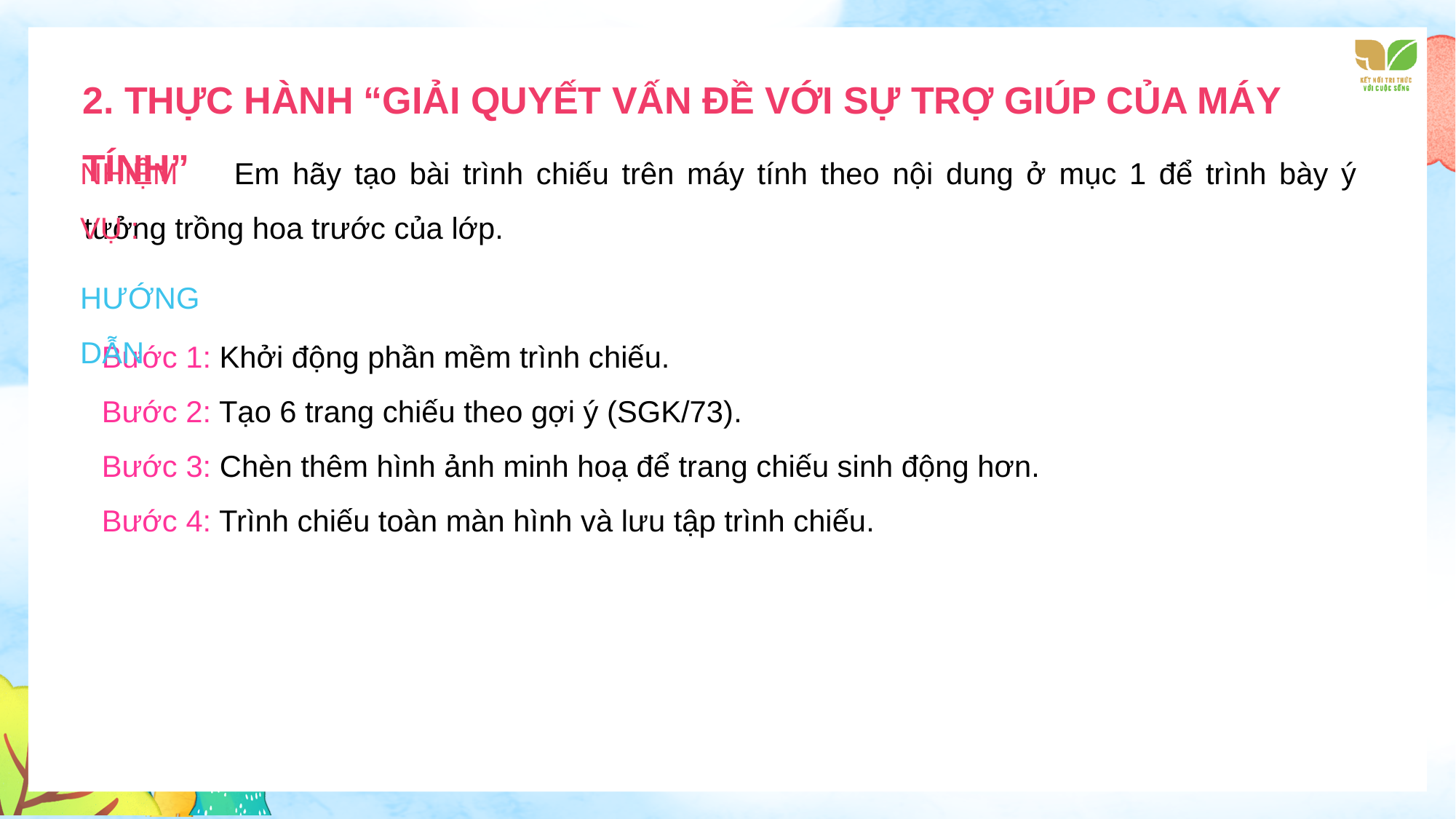

2. THỰC HÀNH “GIẢI QUYẾT VẤN ĐỀ VỚI SỰ TRỢ GIÚP CỦA MÁY TÍNH”
NHIỆM VỤ :
Em hãy tạo bài trình chiếu trên máy tính theo nội dung ở mục 1 để trình bày ý tưởng trồng hoa trước của lớp.
HƯỚNG DẪN
Bước 1: Khởi động phần mềm trình chiếu.
Bước 2: Tạo 6 trang chiếu theo gợi ý (SGK/73).
Bước 3: Chèn thêm hình ảnh minh hoạ để trang chiếu sinh động hơn.
Bước 4: Trình chiếu toàn màn hình và lưu tập trình chiếu.